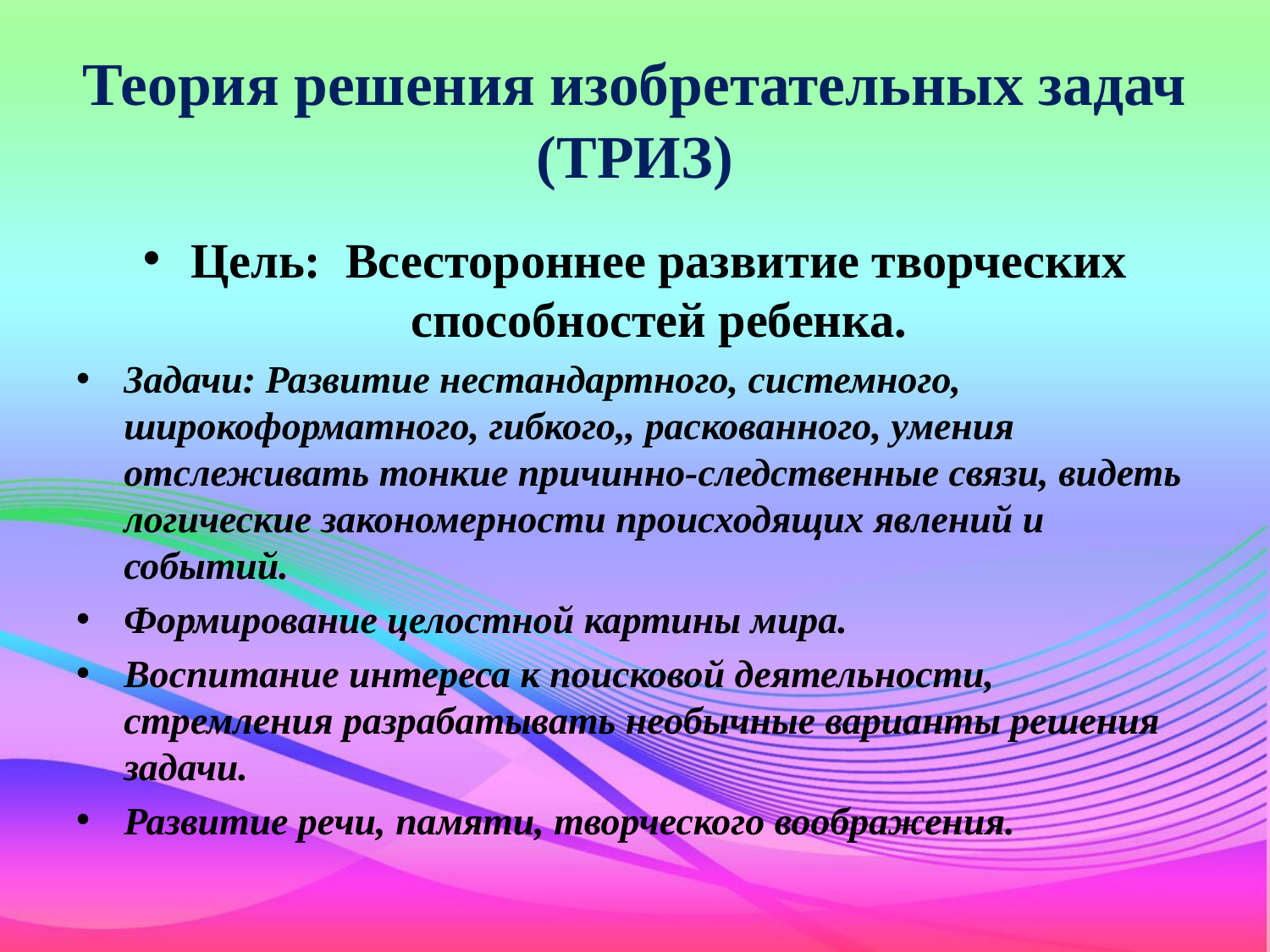

# Теория решения изобретательных задач (ТРИЗ)
Цель:  Всестороннее развитие творческих способностей ребенка.
Задачи: Развитие нестандартного, системного, широкоформатного, гибкого,, раскованного, умения отслеживать тонкие причинно-следственные связи, видеть логические закономерности происходящих явлений и событий.
Формирование целостной картины мира.
Воспитание интереса к поисковой деятельности, стремления разрабатывать необычные варианты решения задачи.
Развитие речи, памяти, творческого воображения.